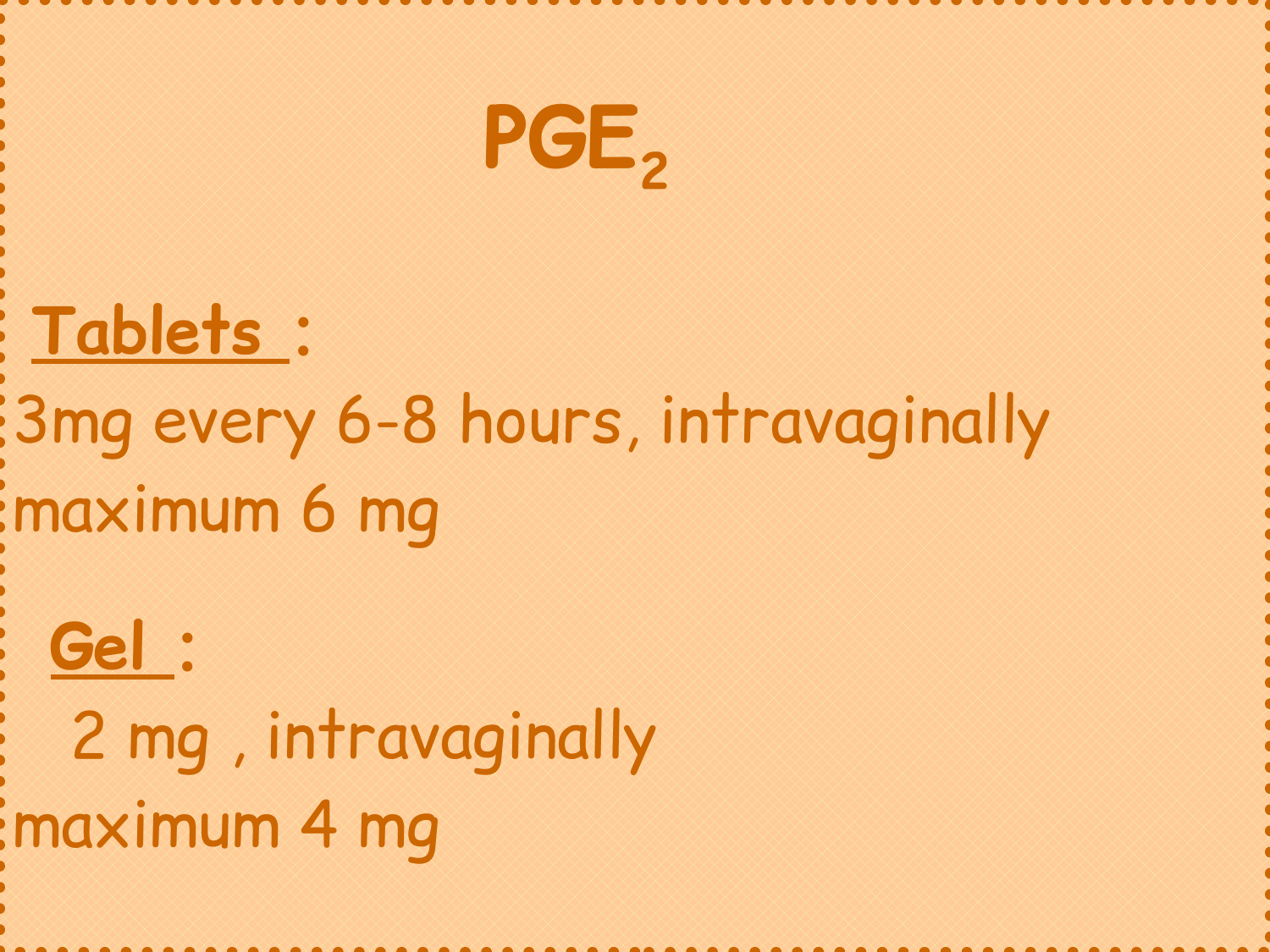

PGE2

 Tablets :
3mg every 6-8 hours, intravaginally
maximum 6 mg

  Gel :
   2 mg , intravaginally
maximum 4 mg

#